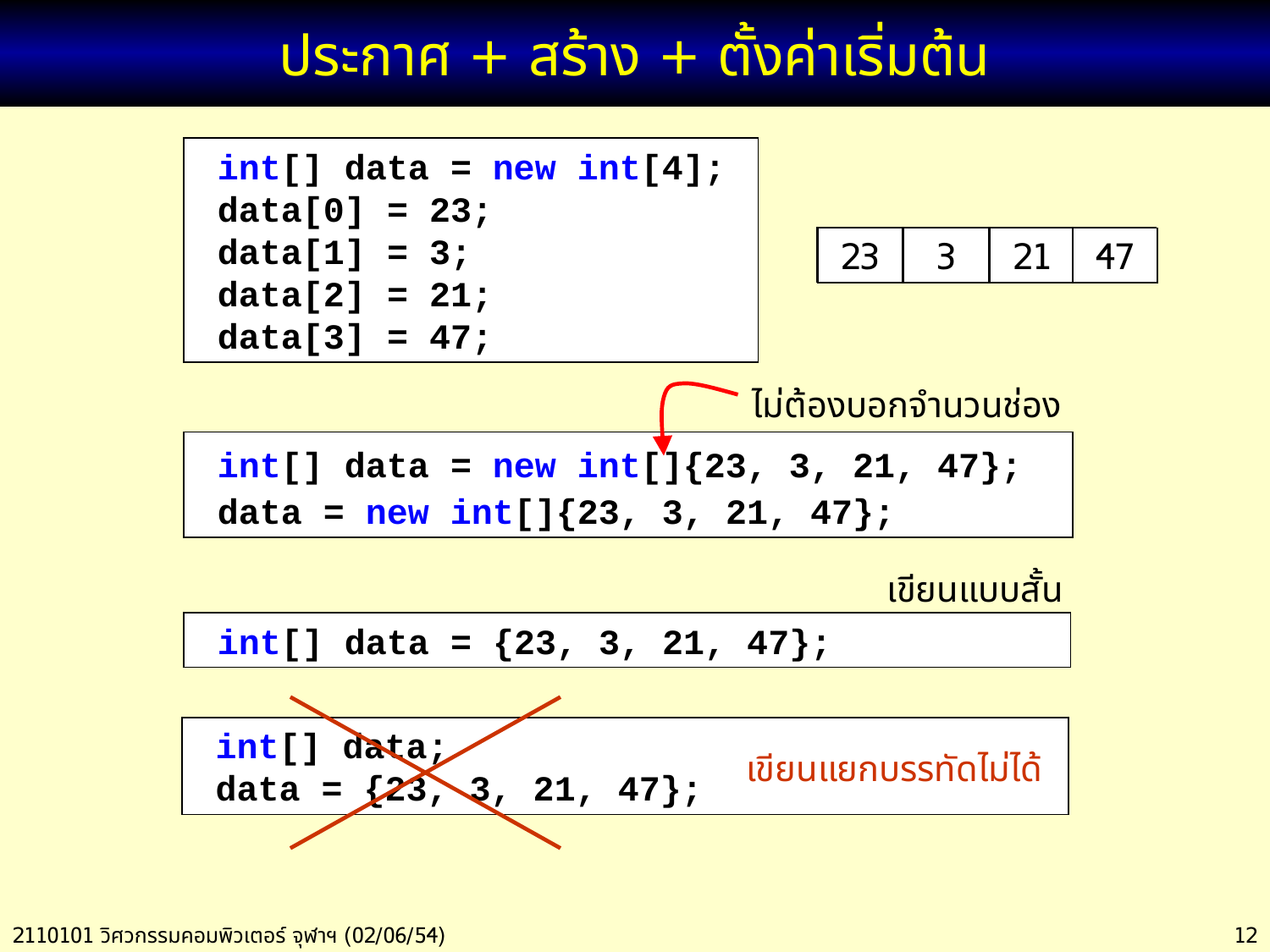

# ประกาศ + สร้าง + ตั้งค่าเริ่มต้น
 int[] data = new int[4];
 data[0] = 23;
 data[1] = 3;
 data[2] = 21;
 data[3] = 47;
0
0
0
0
23
3
21
47
ไม่ต้องบอกจำนวนช่อง

 int[] data = new int[]{23, 3, 21, 47};
 data = new int[]{23, 3, 21, 47};
เขียนแบบสั้น
 int[] data = {23, 3, 21, 47};

 int[] data;
 data = {23, 3, 21, 47};
เขียนแยกบรรทัดไม่ได้